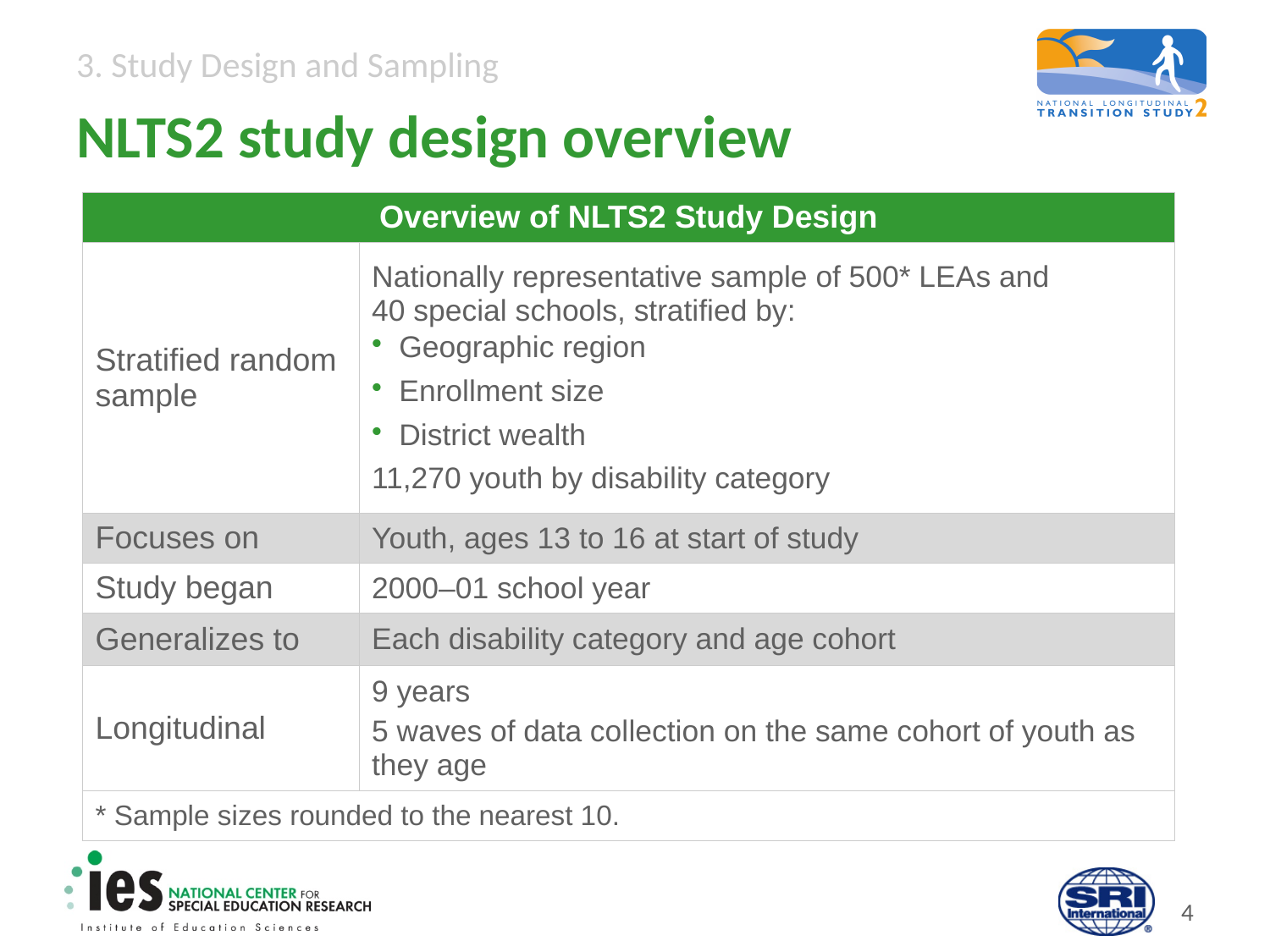

# NLTS2 study design overview
| Overview of NLTS2 Study Design |  |
| --- | --- |
| Stratified random sample | Nationally representative sample of 500\* LEAs and 40 special schools, stratified by: Geographic region Enrollment size District wealth 11,270 youth by disability category |
| Focuses on | Youth, ages 13 to 16 at start of study |
| Study began | 2000–01 school year |
| Generalizes to | Each disability category and age cohort |
| Longitudinal | 9 years 5 waves of data collection on the same cohort of youth as they age |
| \* Sample sizes rounded to the nearest 10. |  |
4